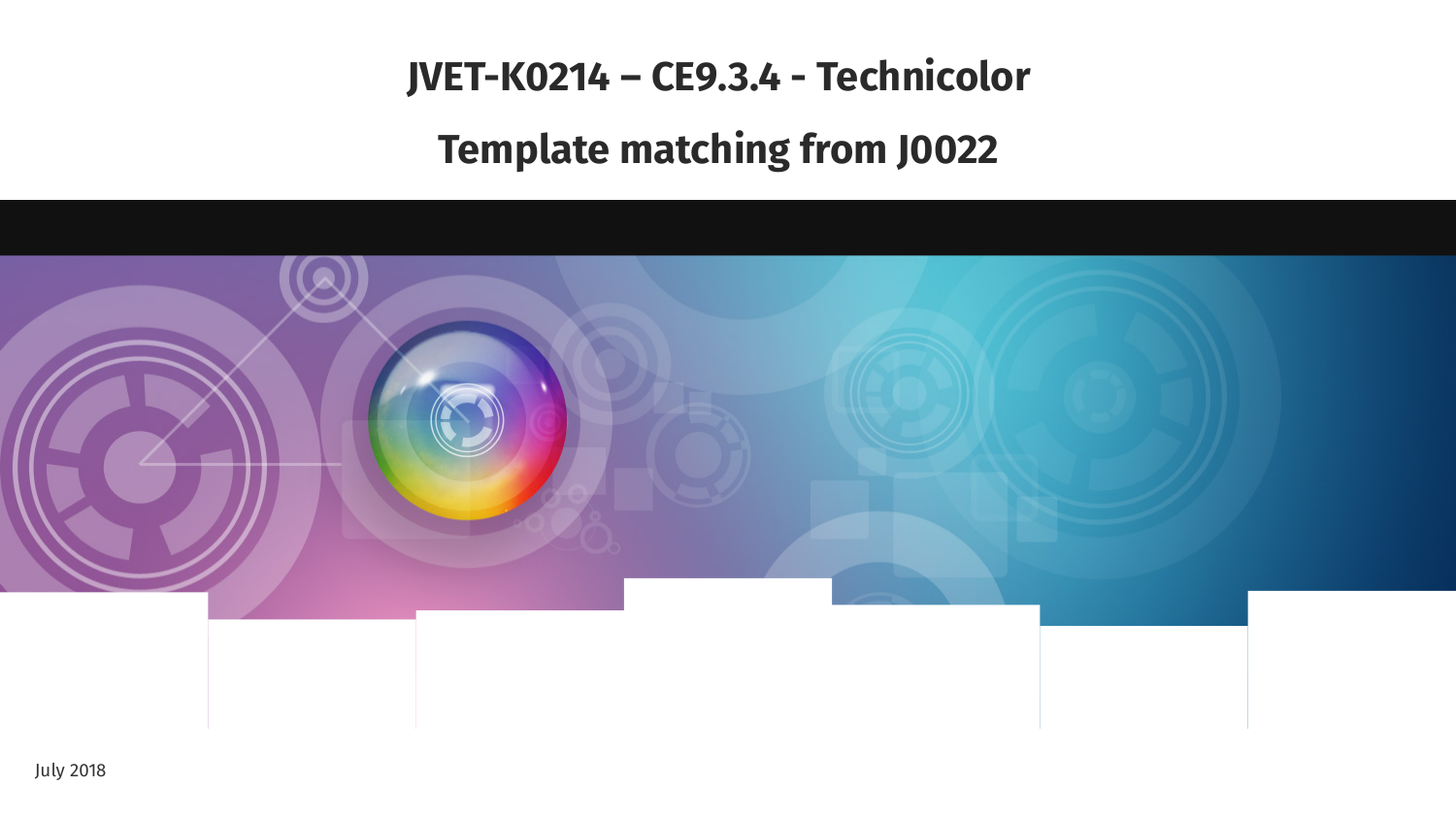

# JVET-K0214 – CE9.3.4 - Technicolor Template matching from J0022
July 2018